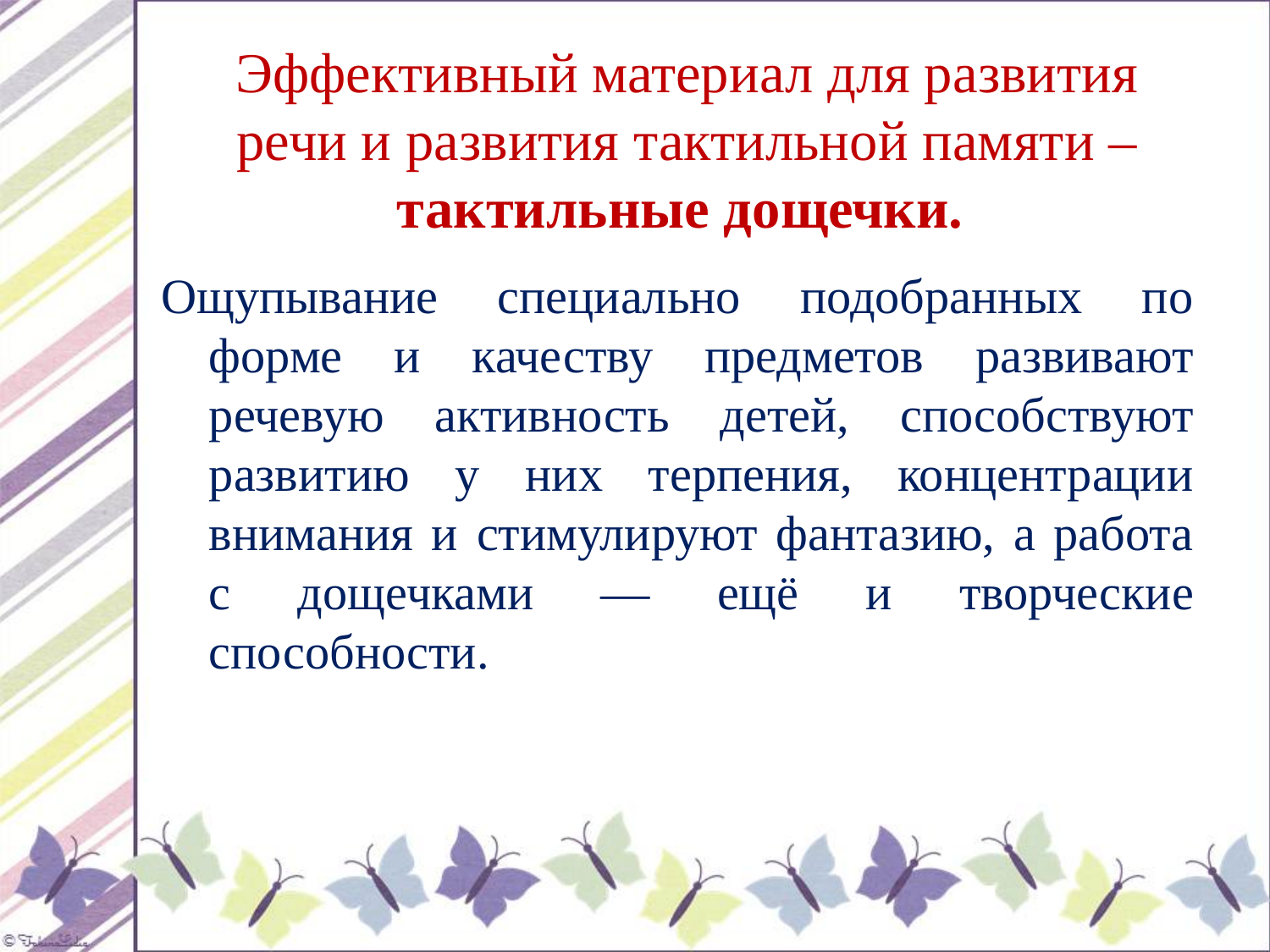

# Эффективный материал для развития речи и развития тактильной памяти – тактильные дощечки.
Ощупывание специально подобранных по форме и качеству предметов развивают речевую активность детей, способствуют развитию у них терпения, концентрации внимания и стимулируют фантазию, а работа с дощечками — ещё и творческие способности.